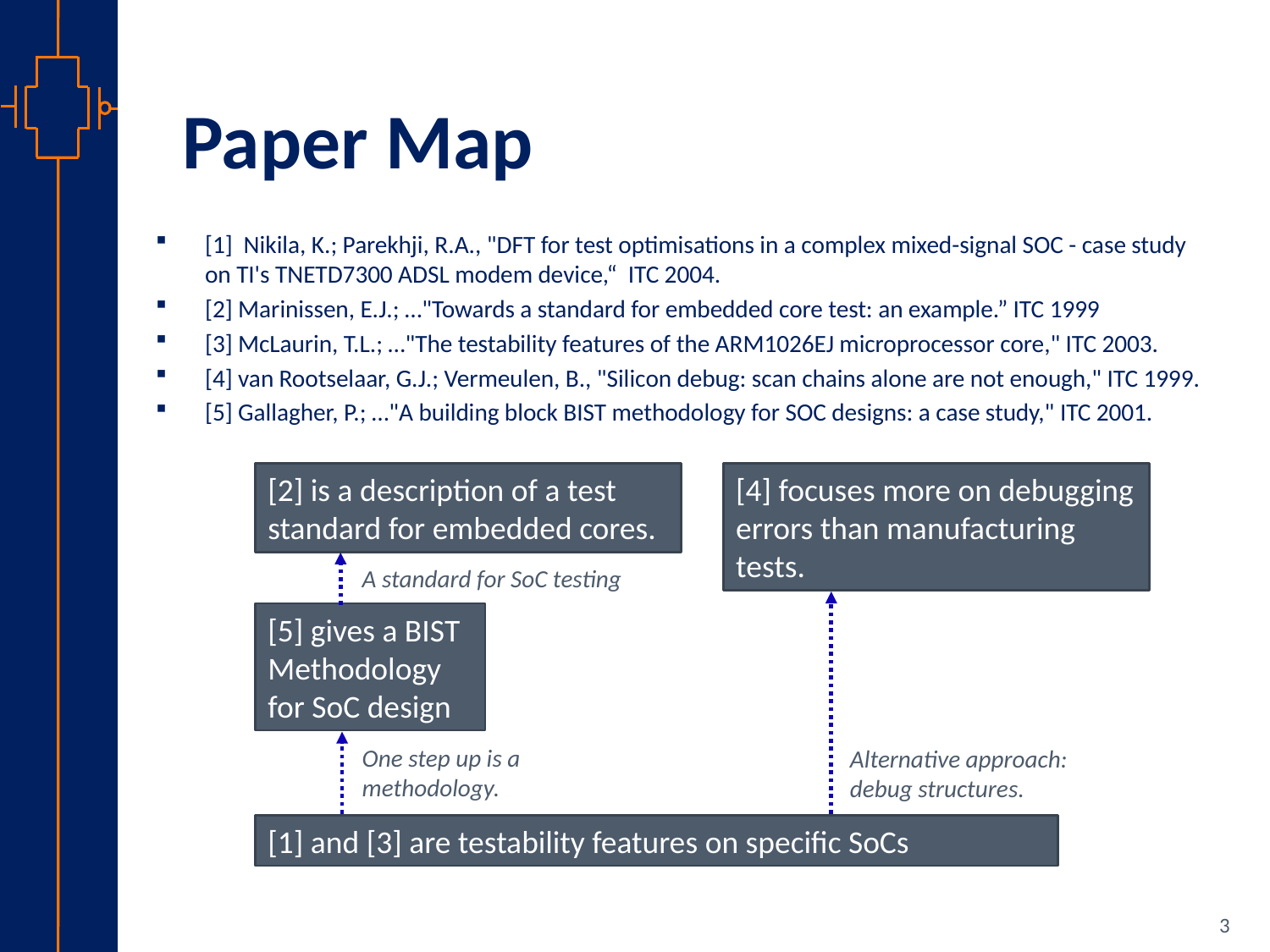

# Paper Map
[1]  Nikila, K.; Parekhji, R.A., "DFT for test optimisations in a complex mixed-signal SOC - case study on TI's TNETD7300 ADSL modem device,“  ITC 2004.
[2] Marinissen, E.J.; …"Towards a standard for embedded core test: an example.” ITC 1999
[3] McLaurin, T.L.; …"The testability features of the ARM1026EJ microprocessor core," ITC 2003.
[4] van Rootselaar, G.J.; Vermeulen, B., "Silicon debug: scan chains alone are not enough," ITC 1999.
[5] Gallagher, P.; …"A building block BIST methodology for SOC designs: a case study," ITC 2001.
[4] focuses more on debugging errors than manufacturing tests.
[2] is a description of a test standard for embedded cores.

A standard for SoC testing

[5] gives a BIST Methodology for SoC design

One step up is a methodology.
Alternative approach:
debug structures.
[1] and [3] are testability features on specific SoCs
3